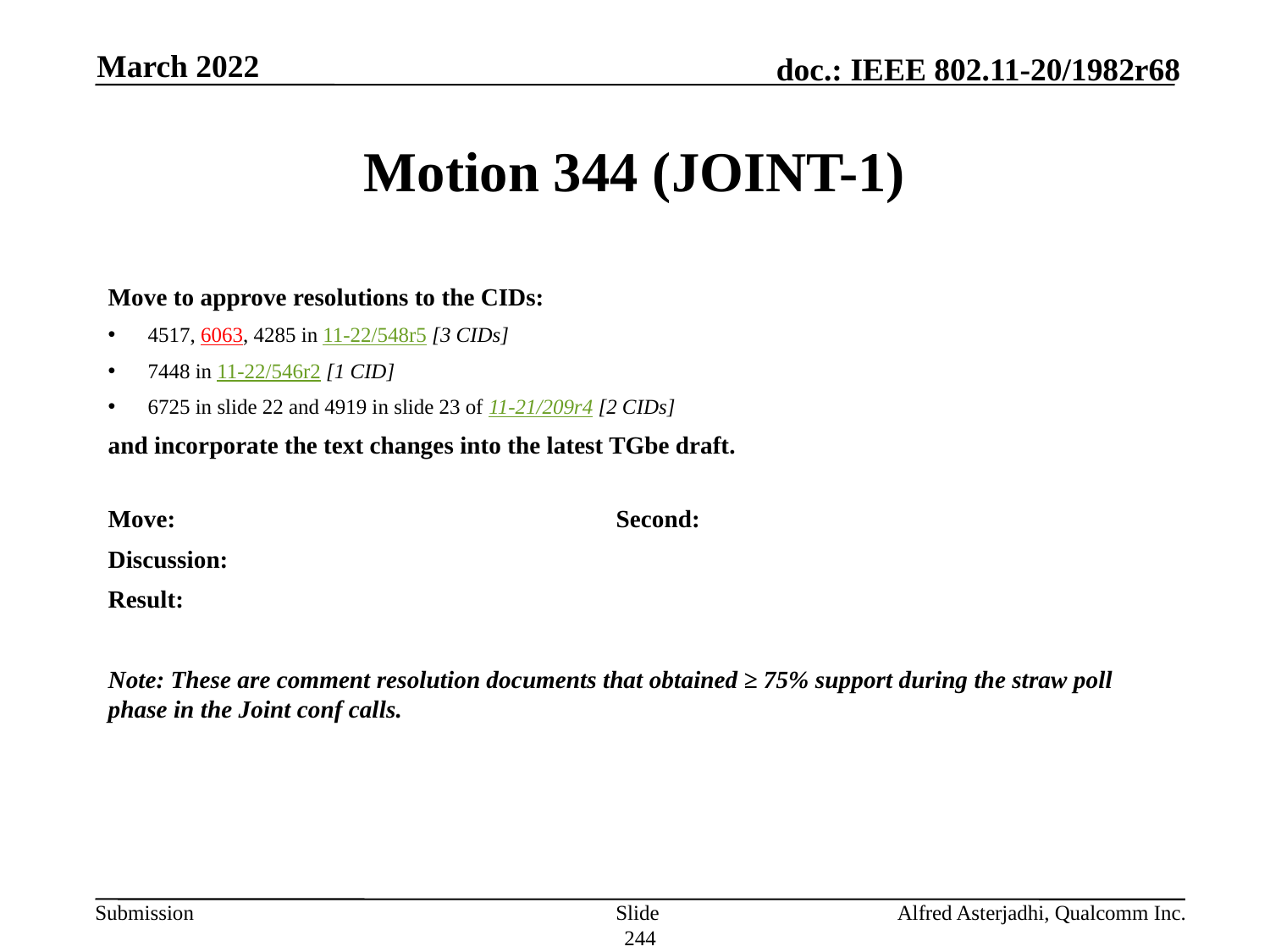

March 2022
# Motion 344 (JOINT-1)
Move to approve resolutions to the CIDs:
4517, 6063, 4285 in 11-22/548r5 [3 CIDs]
7448 in 11-22/546r2 [1 CID]
6725 in slide 22 and 4919 in slide 23 of 11-21/209r4 [2 CIDs]
and incorporate the text changes into the latest TGbe draft.

Move: 				Second:
Discussion:
Result:

Note: These are comment resolution documents that obtained ≥ 75% support during the straw poll phase in the Joint conf calls.

Slide 244
Alfred Asterjadhi, Qualcomm Inc.